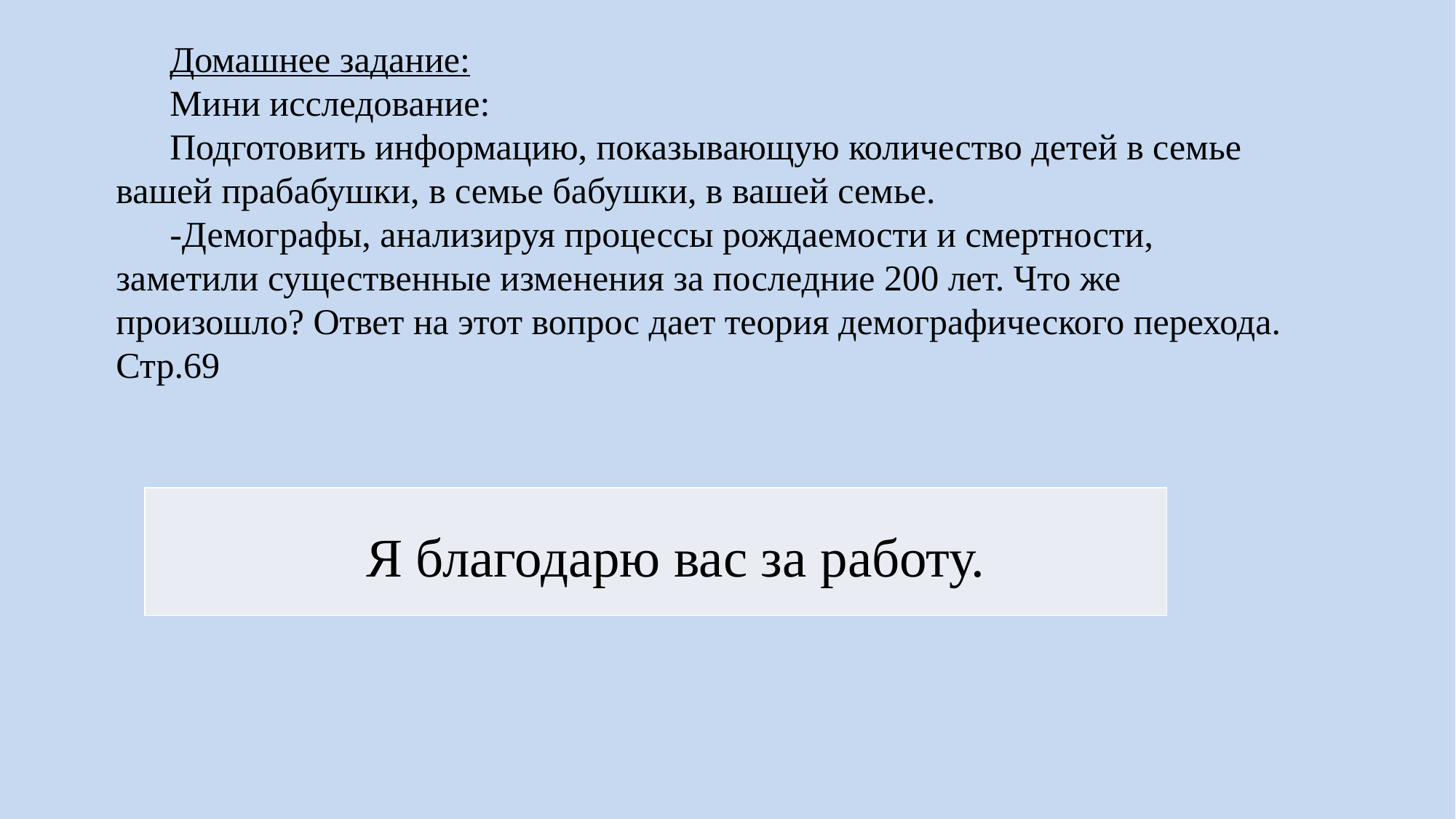

Домашнее задание:
Мини исследование:
Подготовить информацию, показывающую количество детей в семье вашей прабабушки, в семье бабушки, в вашей семье.
-Демографы, анализируя процессы рождаемости и смертности, заметили существенные изменения за последние 200 лет. Что же произошло? Ответ на этот вопрос дает теория демографического перехода. Стр.69

| Я благодарю вас за работу. |
| --- |